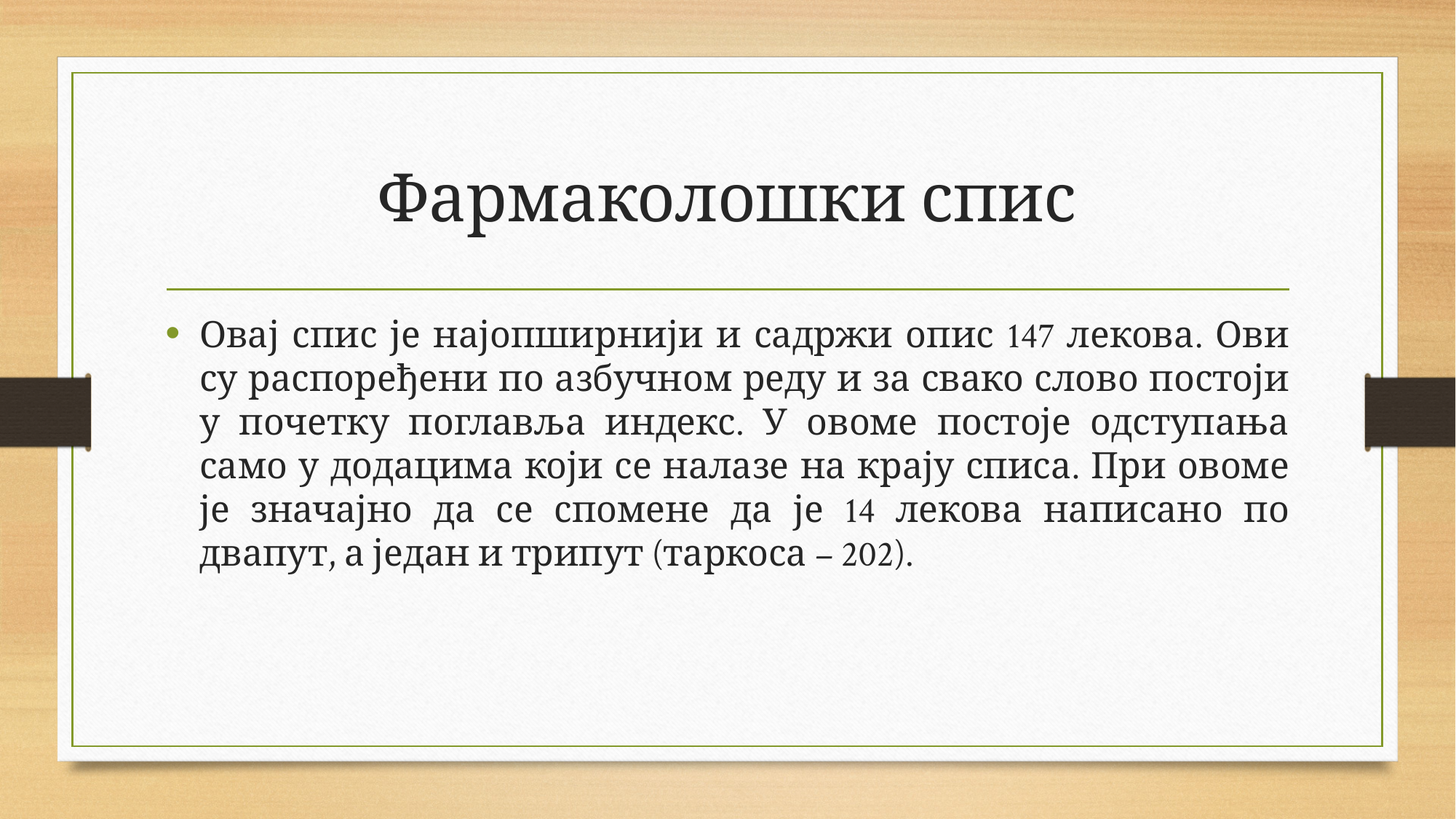

# Фармаколошки спис
Овај спис је најопширнији и садржи опис 147 лекова. Ови су распоређени по азбучном реду и за свако слово постоји у почетку поглавља индекс. У овоме постоје одступања само у додацима који се налазе на крају списа. При овоме је значајно да се спомене да је 14 лекова написано по двапут, а један и трипут (таркоса – 202).